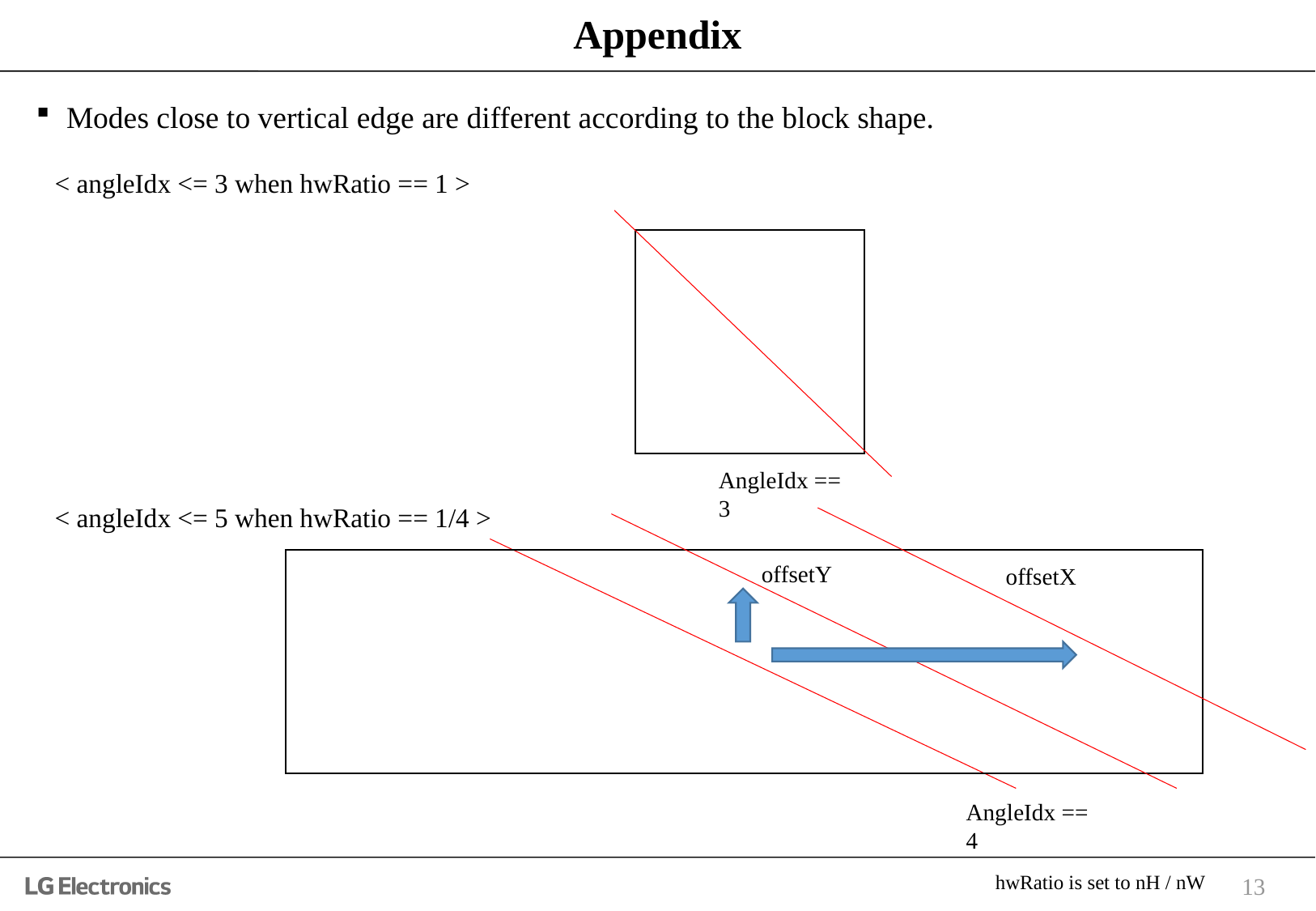

# Appendix
Modes close to vertical edge are different according to the block shape.

< angleIdx <= 3 when hwRatio == 1 >

AngleIdx == 3
< angleIdx <= 5 when hwRatio == 1/4 >

offsetY
offsetX

AngleIdx == 4
13
hwRatio is set to nH / nW